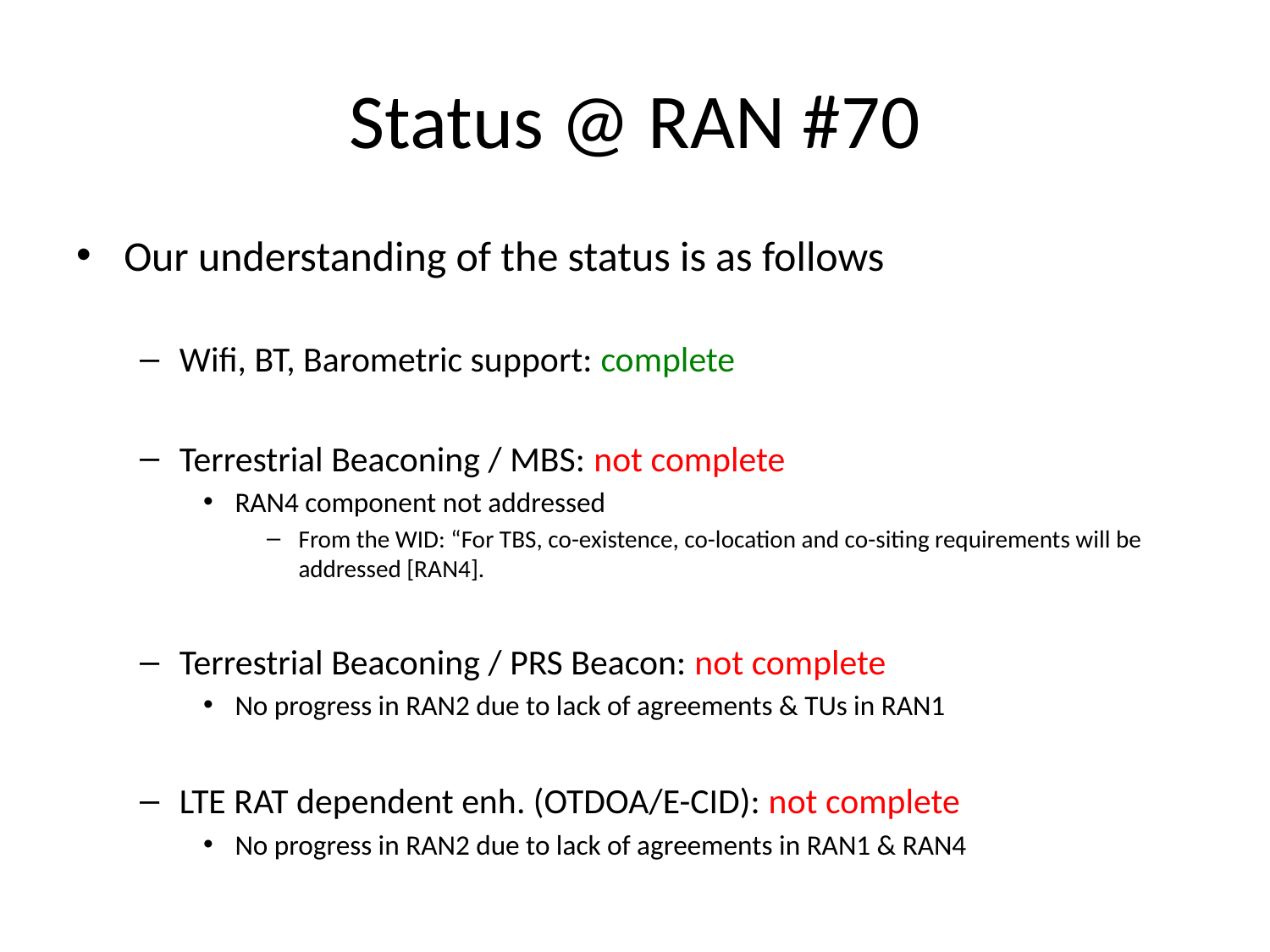

# Status @ RAN #70
Our understanding of the status is as follows

Wifi, BT, Barometric support: complete

Terrestrial Beaconing / MBS: not complete
RAN4 component not addressed
From the WID: “For TBS, co-existence, co-location and co-siting requirements will be addressed [RAN4].

Terrestrial Beaconing / PRS Beacon: not complete
No progress in RAN2 due to lack of agreements & TUs in RAN1

LTE RAT dependent enh. (OTDOA/E-CID): not complete
No progress in RAN2 due to lack of agreements in RAN1 & RAN4